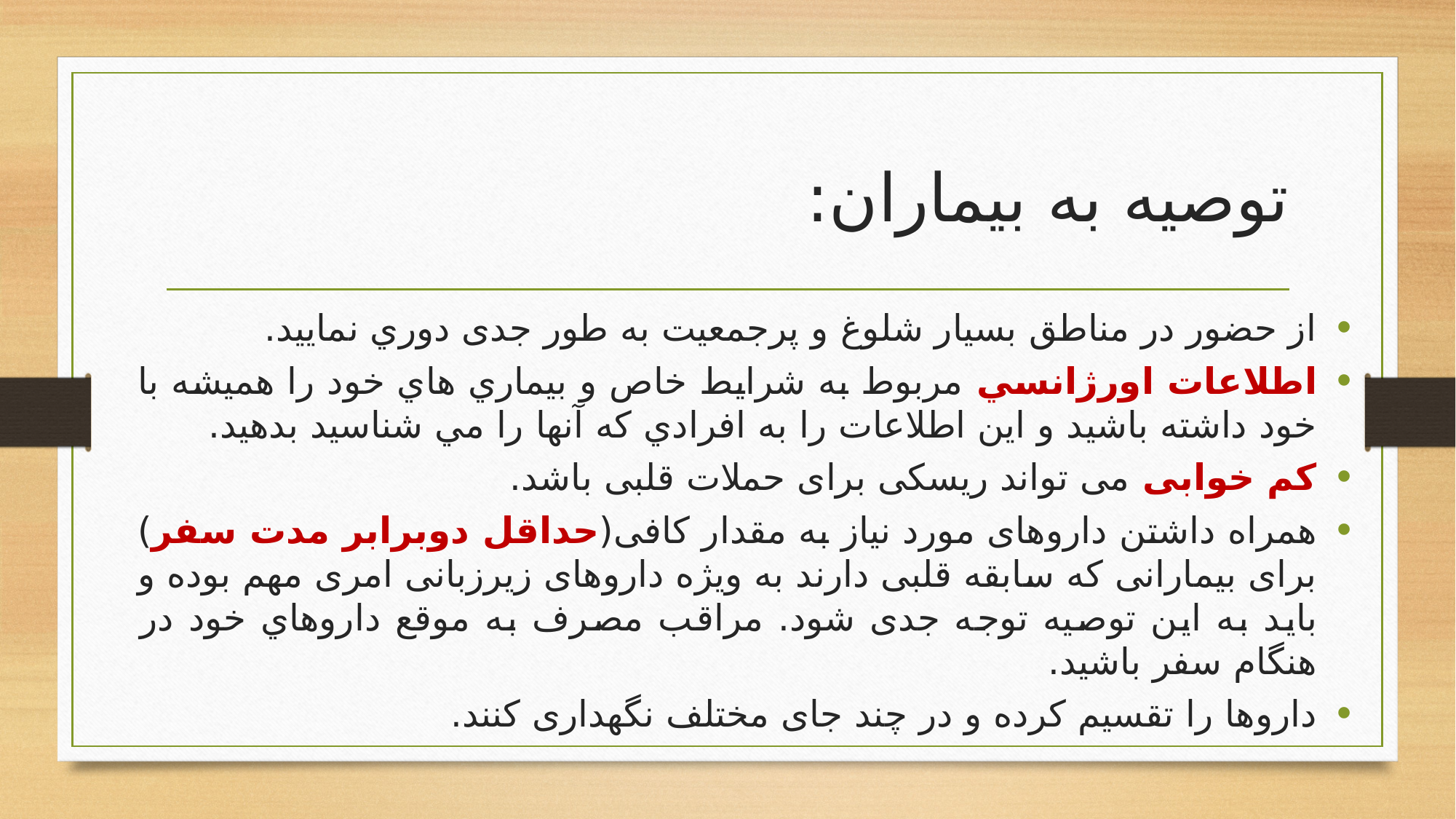

# توصیه به بیماران:
از حضور در مناطق بسیار شلوغ و پرجمعیت به طور جدی دوري نماييد.
اطلاعات اورژانسي مربوط به شرايط خاص و بيماري هاي خود را هميشه با خود داشته باشید و اين اطلاعات را به افرادي كه آنها را مي شناسید بدهید.
کم خوابی می تواند ریسکی برای حملات قلبی باشد.
همراه داشتن داروهای مورد نیاز به مقدار کافی(حداقل دوبرابر مدت سفر) برای بیمارانی که سابقه قلبی دارند به ویژه داروهای زیرزبانی امری مهم بوده و باید به این توصیه توجه جدی شود. مراقب مصرف به موقع داروهاي خود در هنگام سفر باشيد.
داروها را تقسیم کرده و در چند جای مختلف نگهداری کنند.